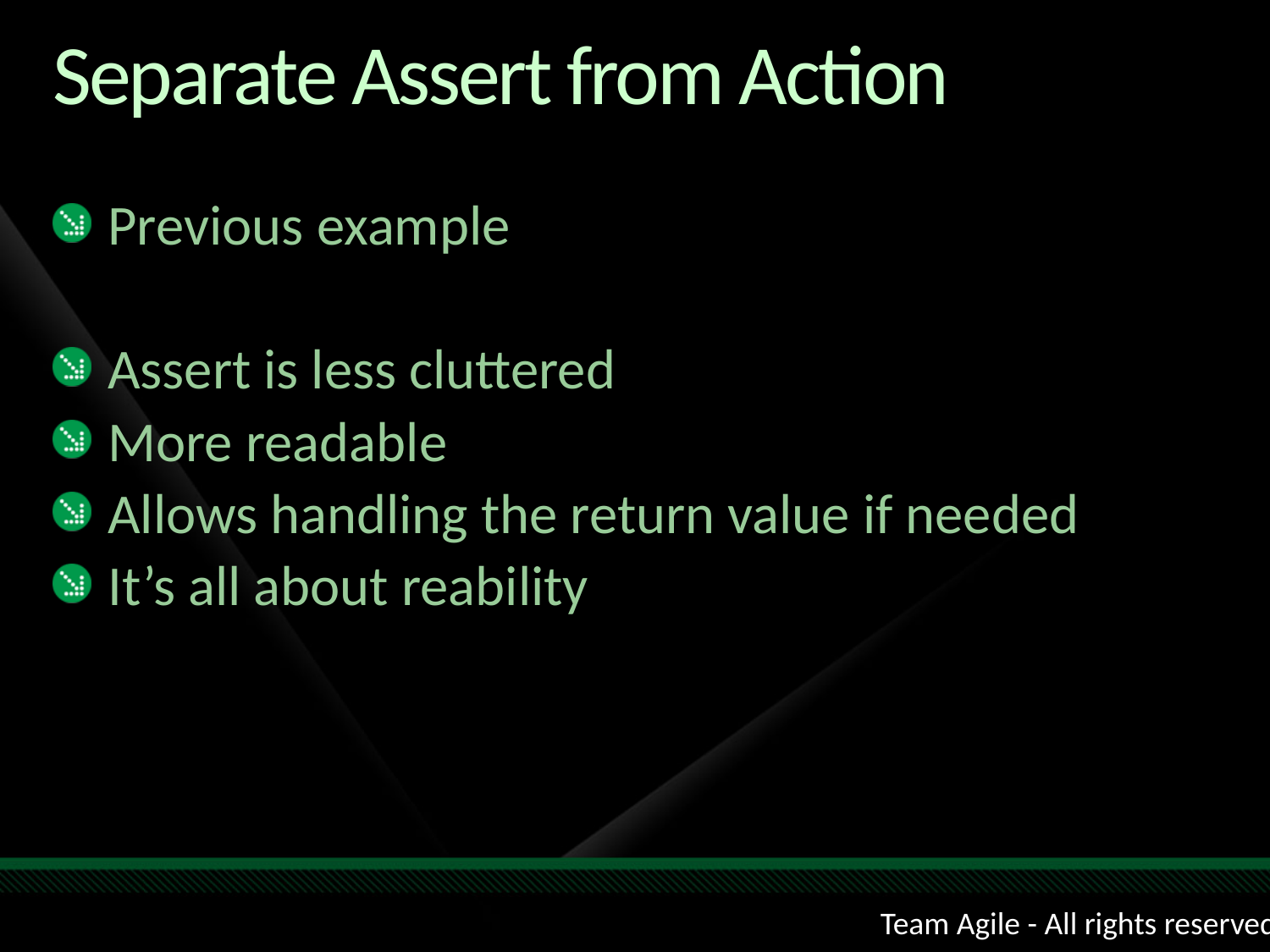

# Separate Assert from Action
Previous example

Assert is less cluttered
More readable
Allows handling the return value if needed
It’s all about reability
Team Agile - All rights reserved